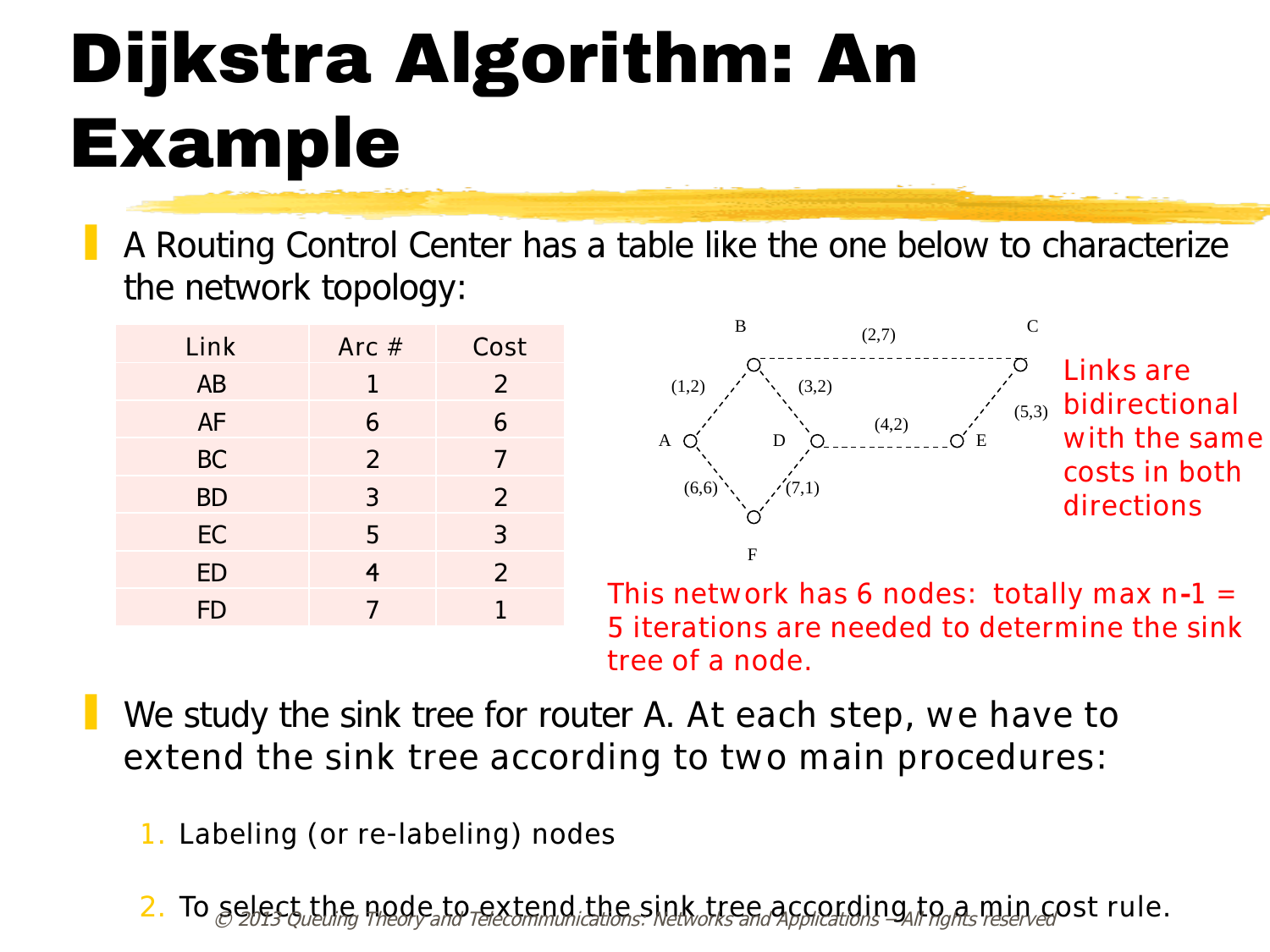

# Dijkstra Algorithm: An Example

A Routing Control Center has a table like the one below to characterize the network topology:

We study the sink tree for router A. At each step, we have to extend the sink tree according to two main procedures:

Labeling (or re-labeling) nodes

To select the node to extend the sink tree according to a min cost rule.

B
C

A
D
E

F
(2,7)
(1,2)
(3,2)
(5,3)
(4,2)
(6,6)
(7,1)
| Link | Arc # | Cost |
| --- | --- | --- |
| AB | 1 | 2 |
| AF | 6 | 6 |
| BC | 2 | 7 |
| BD | 3 | 2 |
| EC | 5 | 3 |
| ED | 4 | 2 |
| FD | 7 | 1 |
Links are bidirectional with the same costs in both directions
This network has 6 nodes:  totally max n−1 = 5 iterations are needed to determine the sink tree of a node.
© 2013 Queuing Theory and Telecommunications: Networks and Applications – All rights reserved